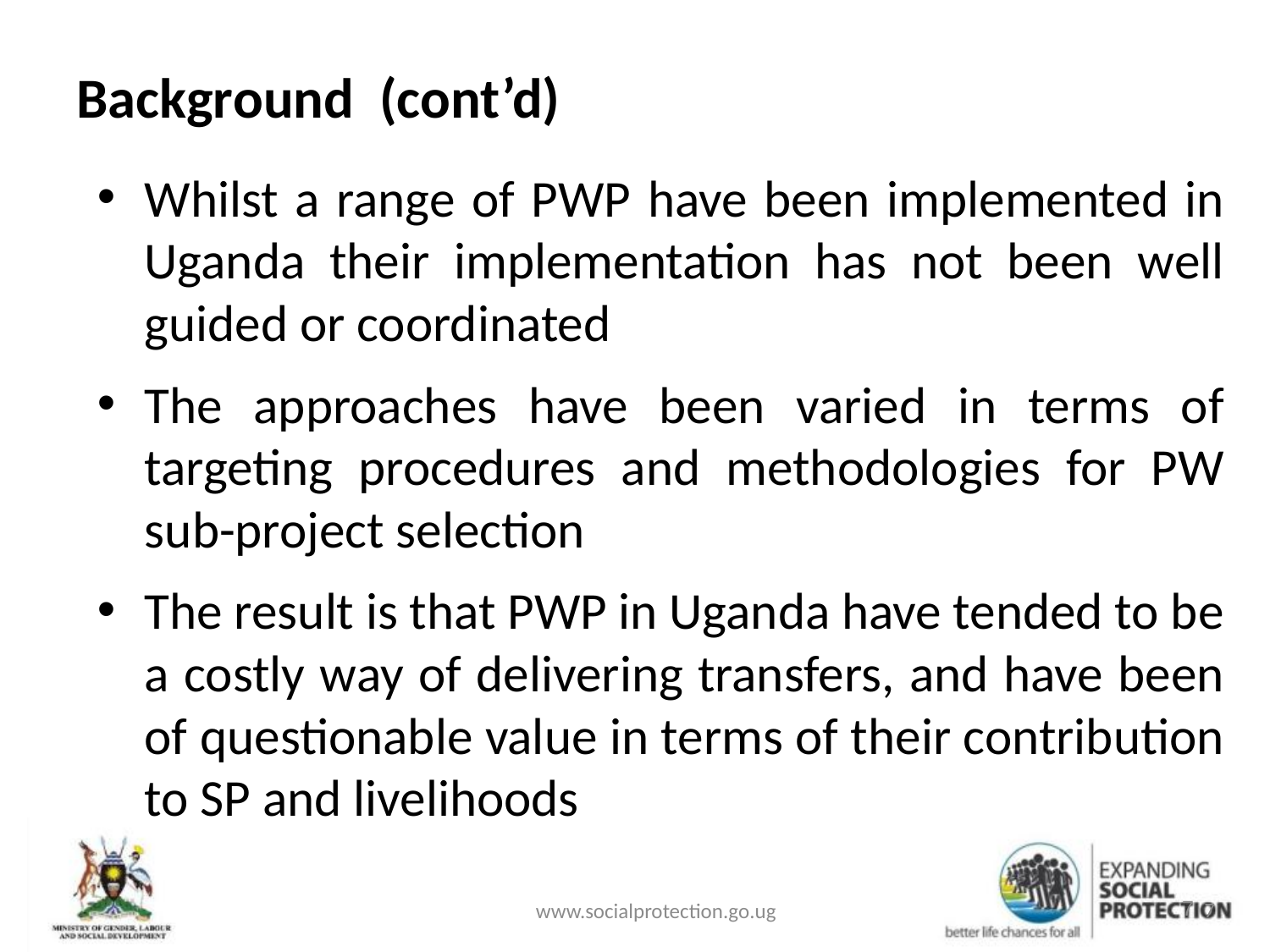

# Background  (cont’d)
Whilst a range of PWP have been implemented in Uganda their implementation has not been well guided or coordinated
The approaches have been varied in terms of targeting procedures and methodologies for PW sub-project selection
The result is that PWP in Uganda have tended to be a costly way of delivering transfers, and have been of questionable value in terms of their contribution to SP and livelihoods
7